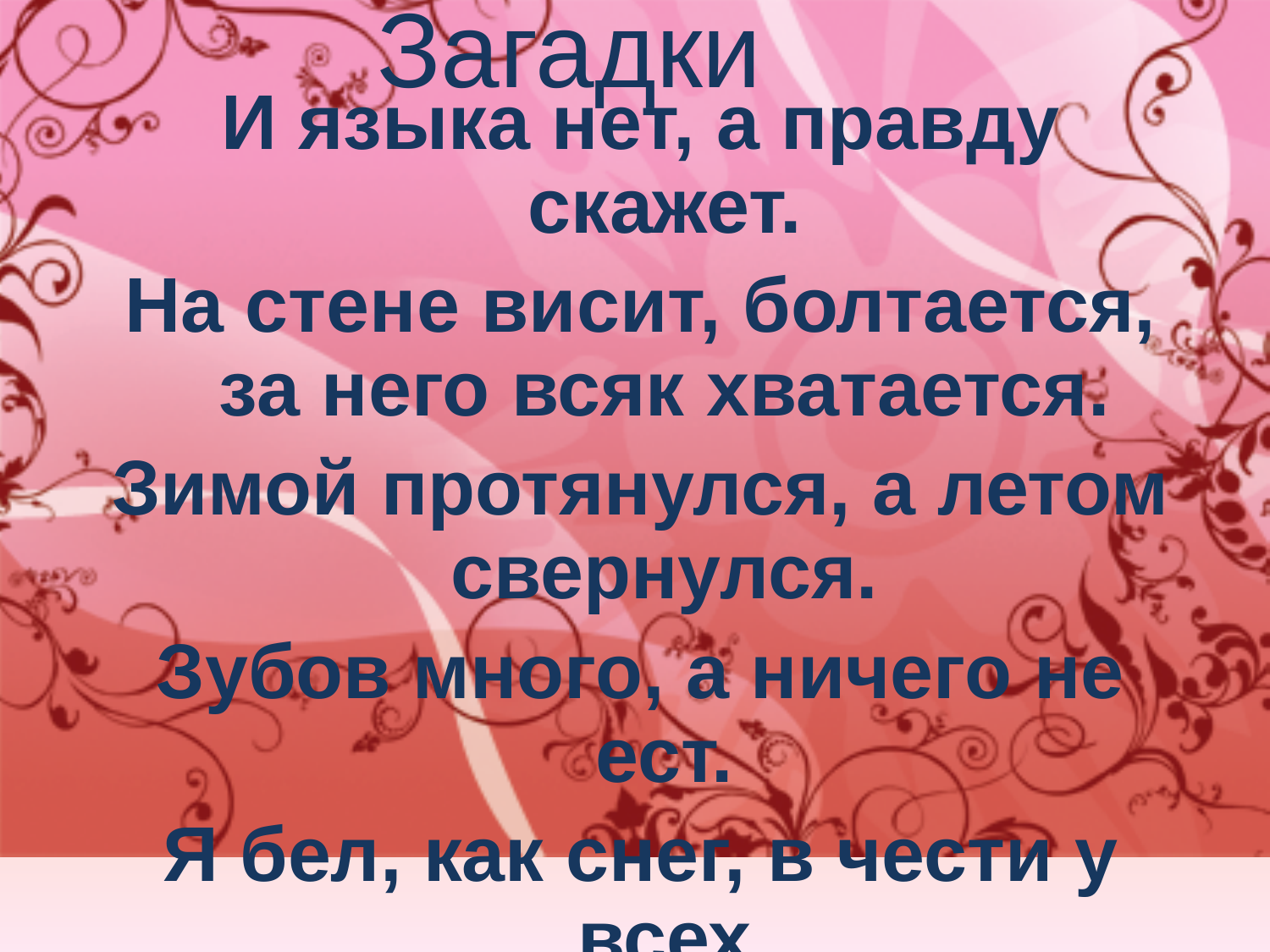

# Загадки
И языка нет, а правду скажет.
На стене висит, болтается, за него всяк хватается.
Зимой протянулся, а летом свернулся.
Зубов много, а ничего не ест.
Я бел, как снег, в чести у всех
и нравлюсь вам во вред.